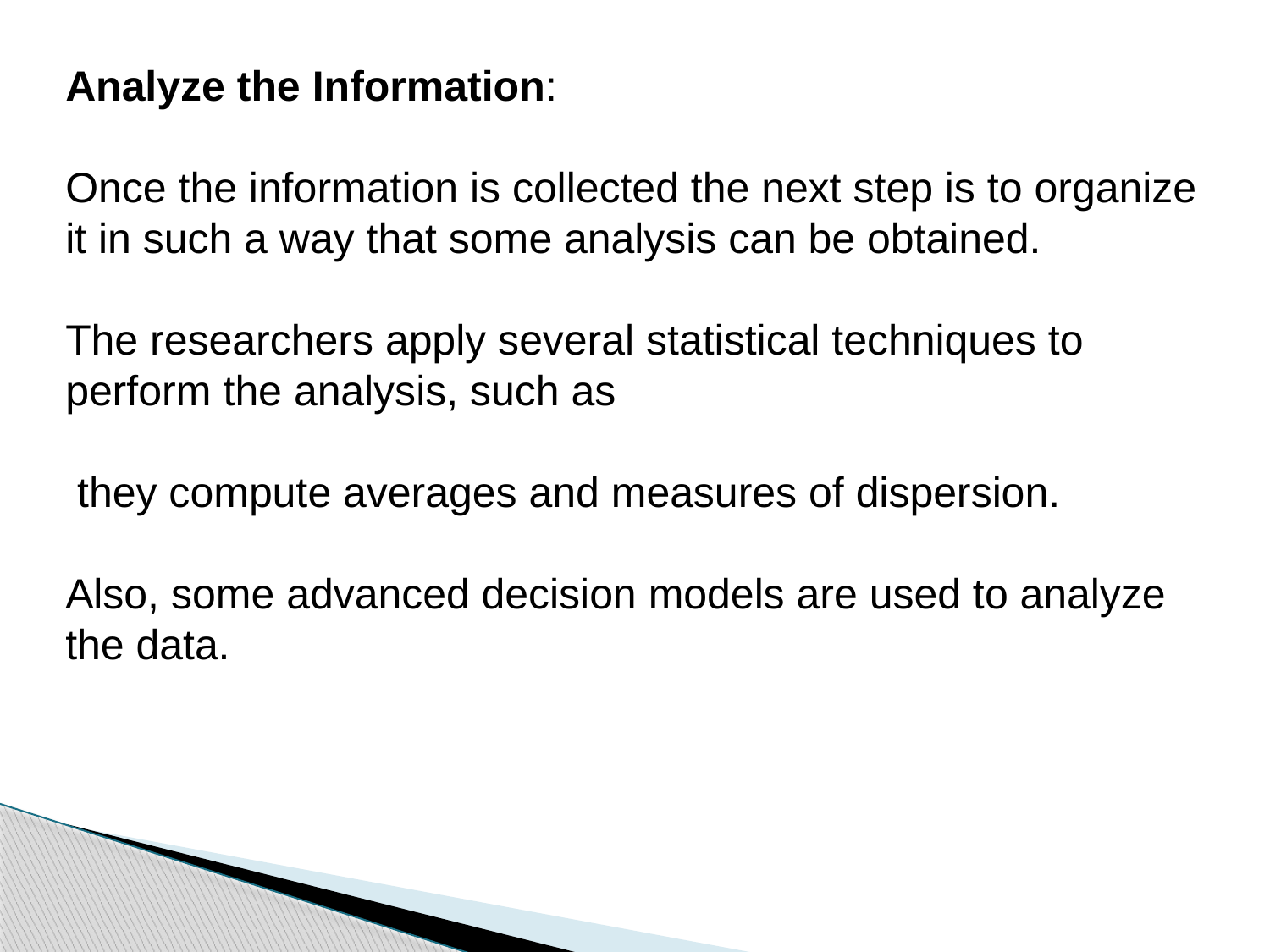

Analyze the Information:

Once the information is collected the next step is to organize it in such a way that some analysis can be obtained.

The researchers apply several statistical techniques to perform the analysis, such as

 they compute averages and measures of dispersion.

Also, some advanced decision models are used to analyze the data.